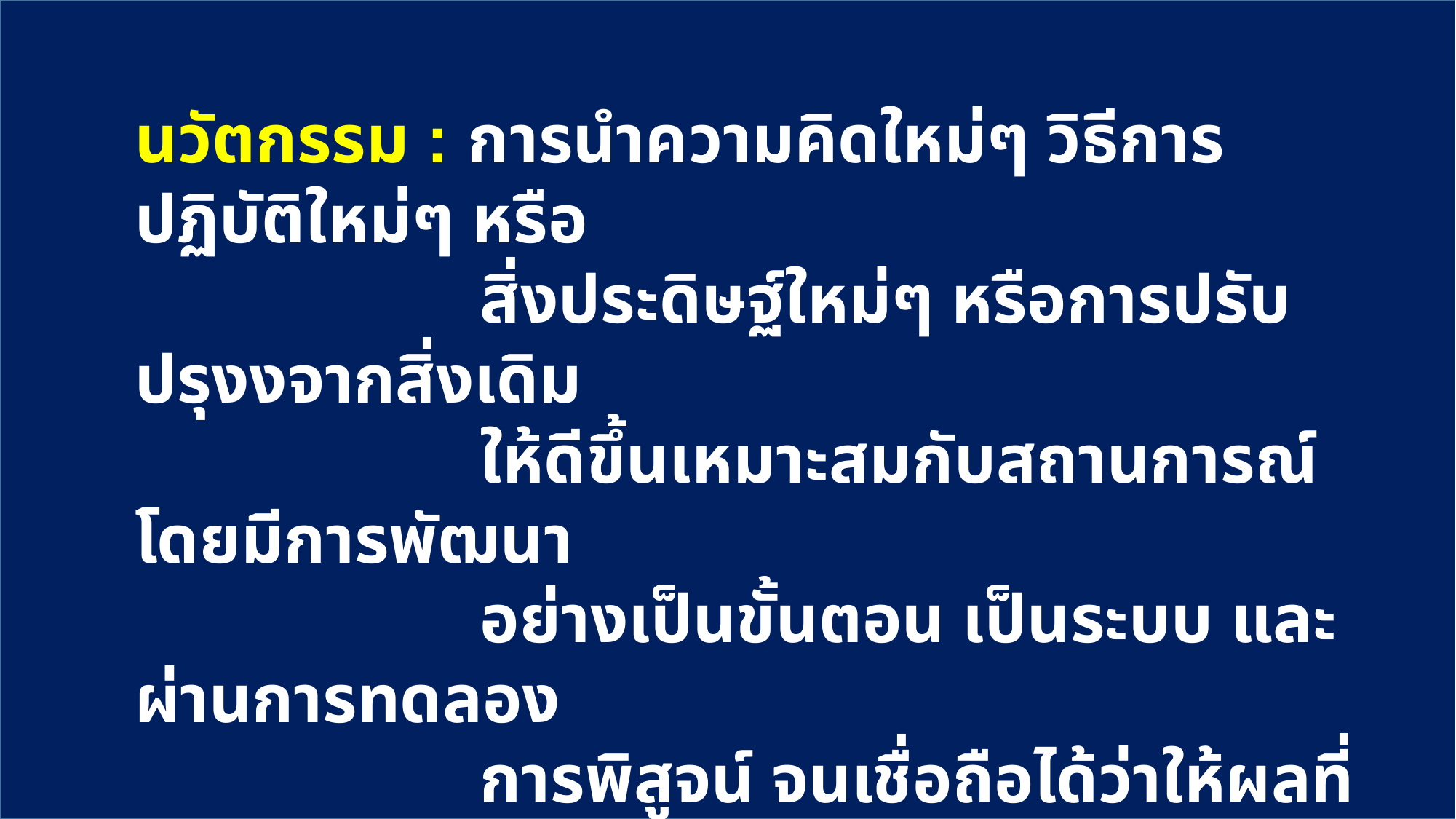

นวัตกรรม : การนำความคิดใหม่ๆ วิธีการปฏิบัติใหม่ๆ หรือ
                    สิ่งประดิษฐ์ใหม่ๆ หรือการปรับปรุงงจากสิ่งเดิม
                    ให้ดีขึ้นเหมาะสมกับสถานการณ์ โดยมีการพัฒนา
                    อย่างเป็นขั้นตอน เป็นระบบ และผ่านการทดลอง
                    การพิสูจน์ จนเชื่อถือได้ว่าให้ผลที่ดีกว่าเดิม  และ
                    สามารถนำไปใช้ปรับปรุง เปลี่ยนแปลง แนวทาง
                    วิธีการปฏิบัติให้มีประสิทธิภาพสูงขึ้น